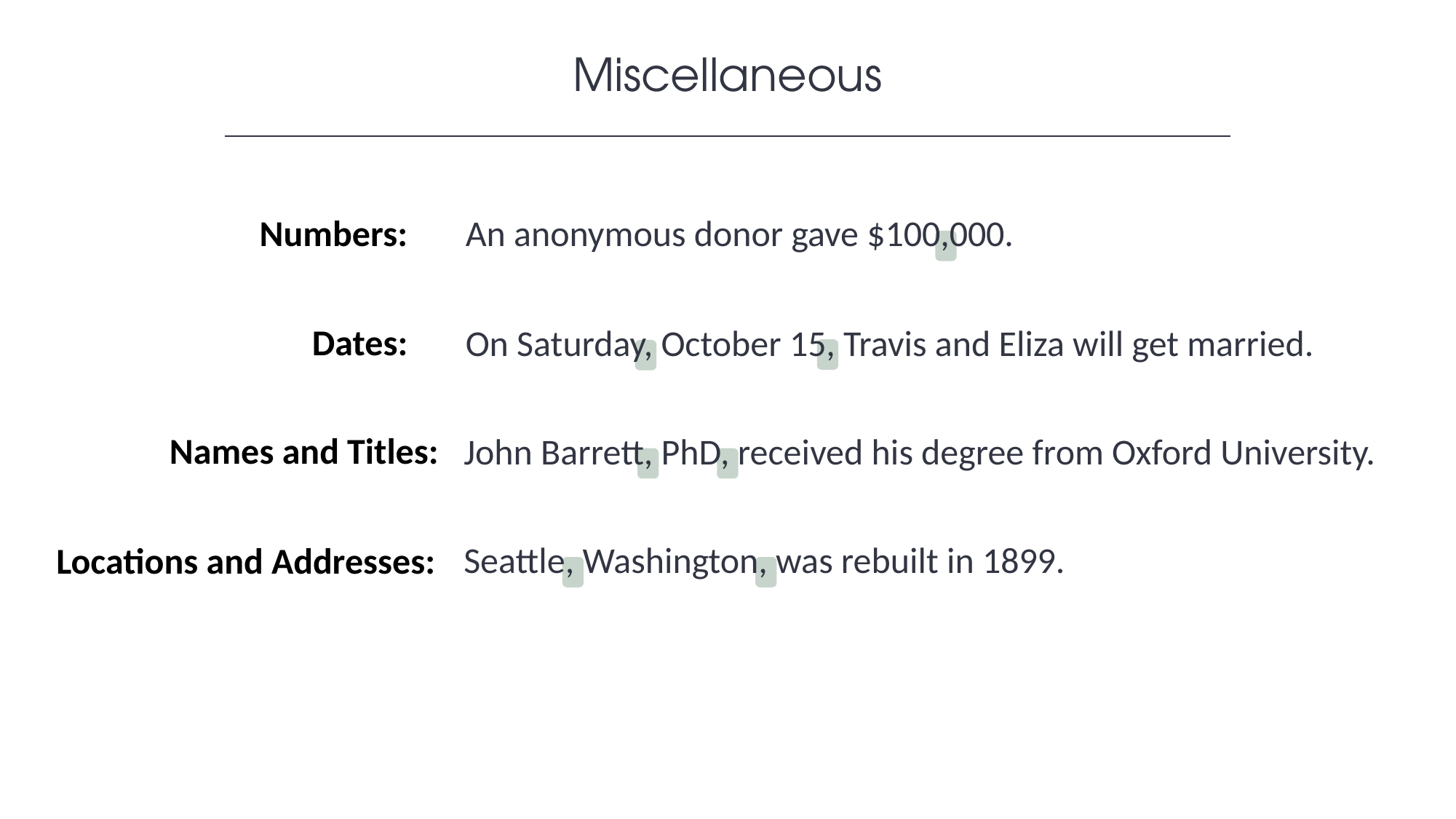

Miscellaneous
HAWKES LEARNING
An anonymous donor gave $100,000.
Numbers:

Dates:
On Saturday, October 15, Travis and Eliza will get married.

Names and Titles:
John Barrett, PhD, received his degree from Oxford University.

Seattle, Washington, was rebuilt in 1899.
Locations and Addresses: